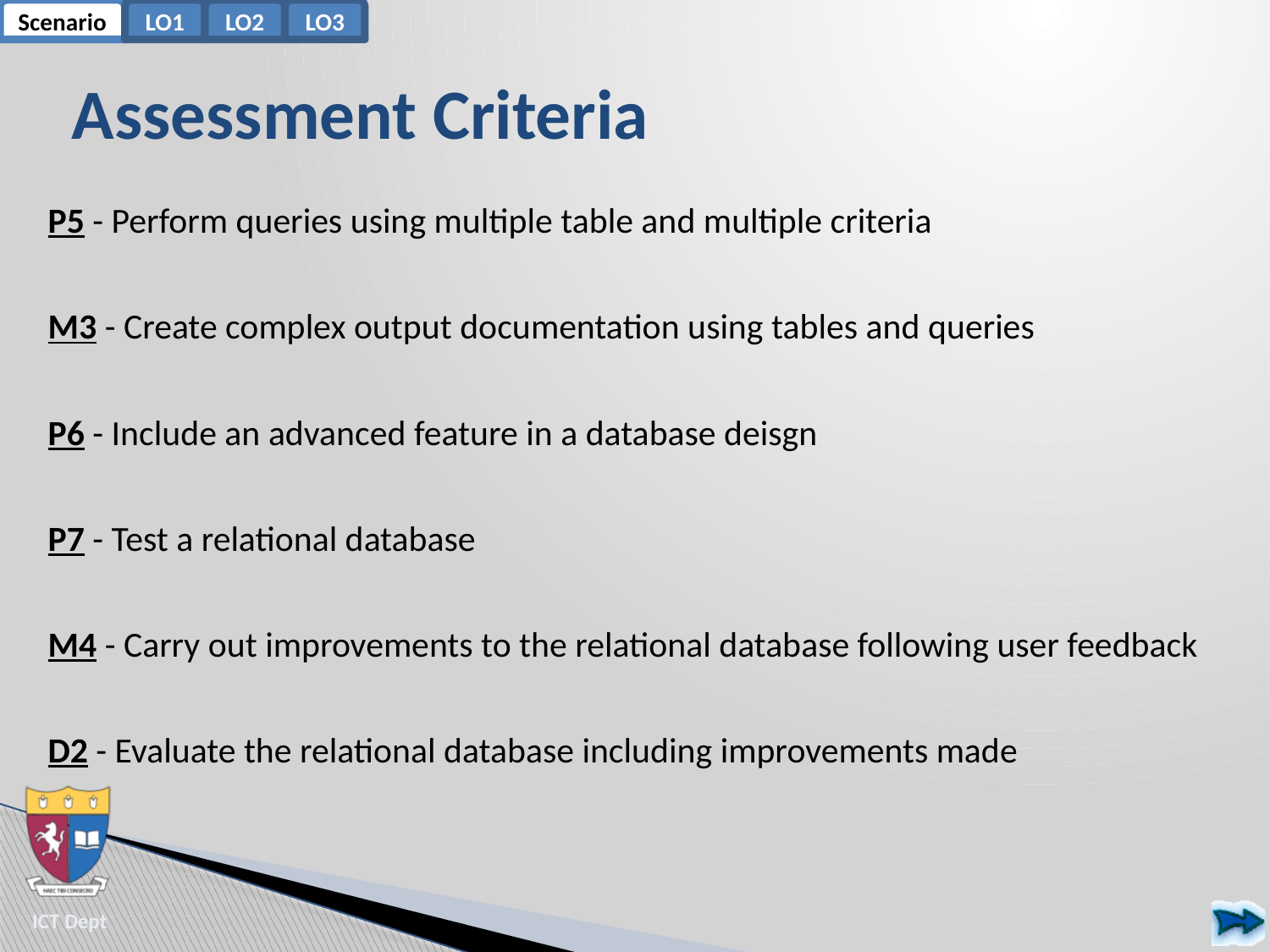

# Assessment Criteria
P5 - Perform queries using multiple table and multiple criteria

M3 - Create complex output documentation using tables and queries

P6 - Include an advanced feature in a database deisgn

P7 - Test a relational database

M4 - Carry out improvements to the relational database following user feedback

D2 - Evaluate the relational database including improvements made